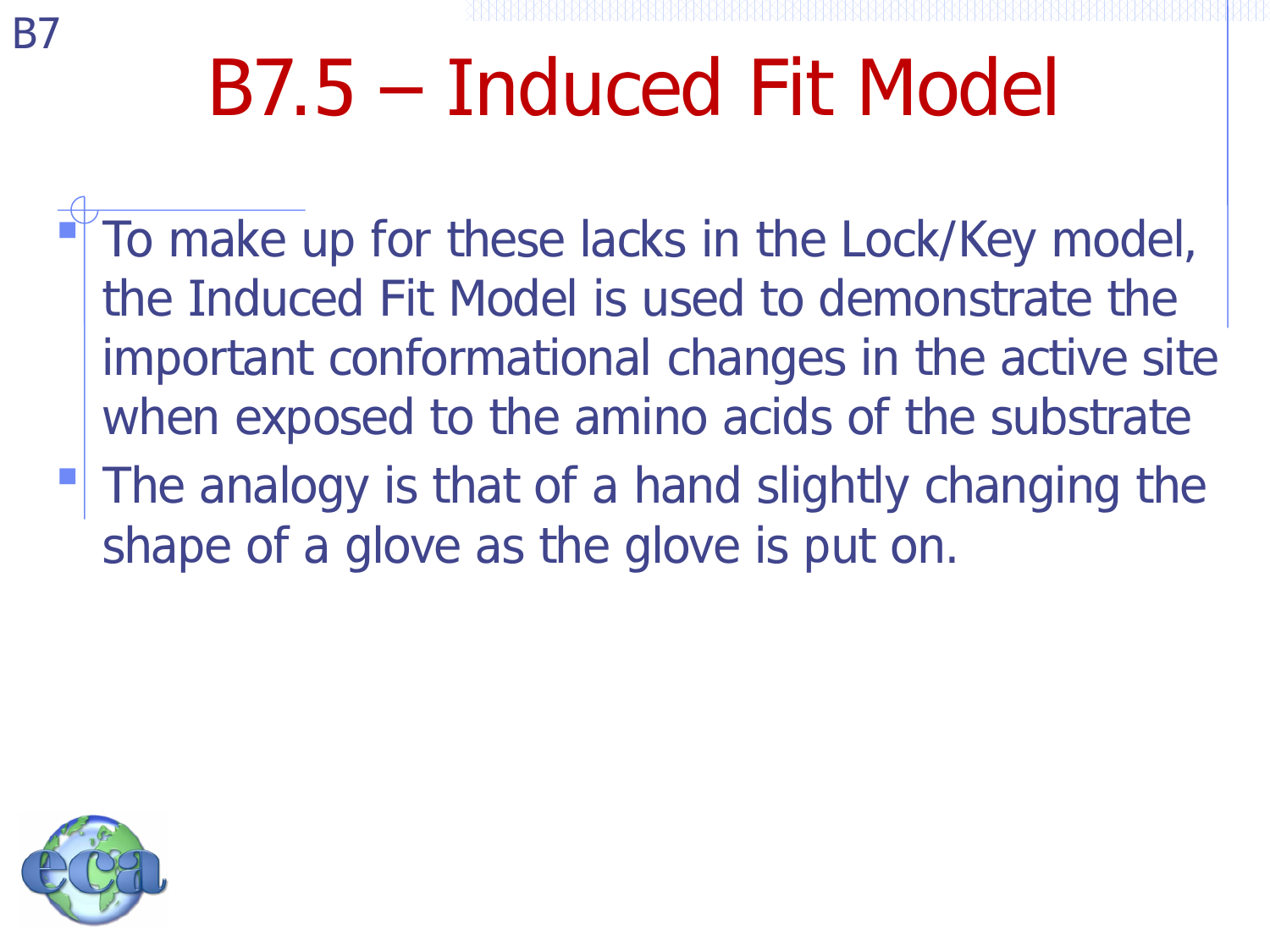

# B7.5 – Induced Fit Model
To make up for these lacks in the Lock/Key model, the Induced Fit Model is used to demonstrate the important conformational changes in the active site when exposed to the amino acids of the substrate
The analogy is that of a hand slightly changing the shape of a glove as the glove is put on.